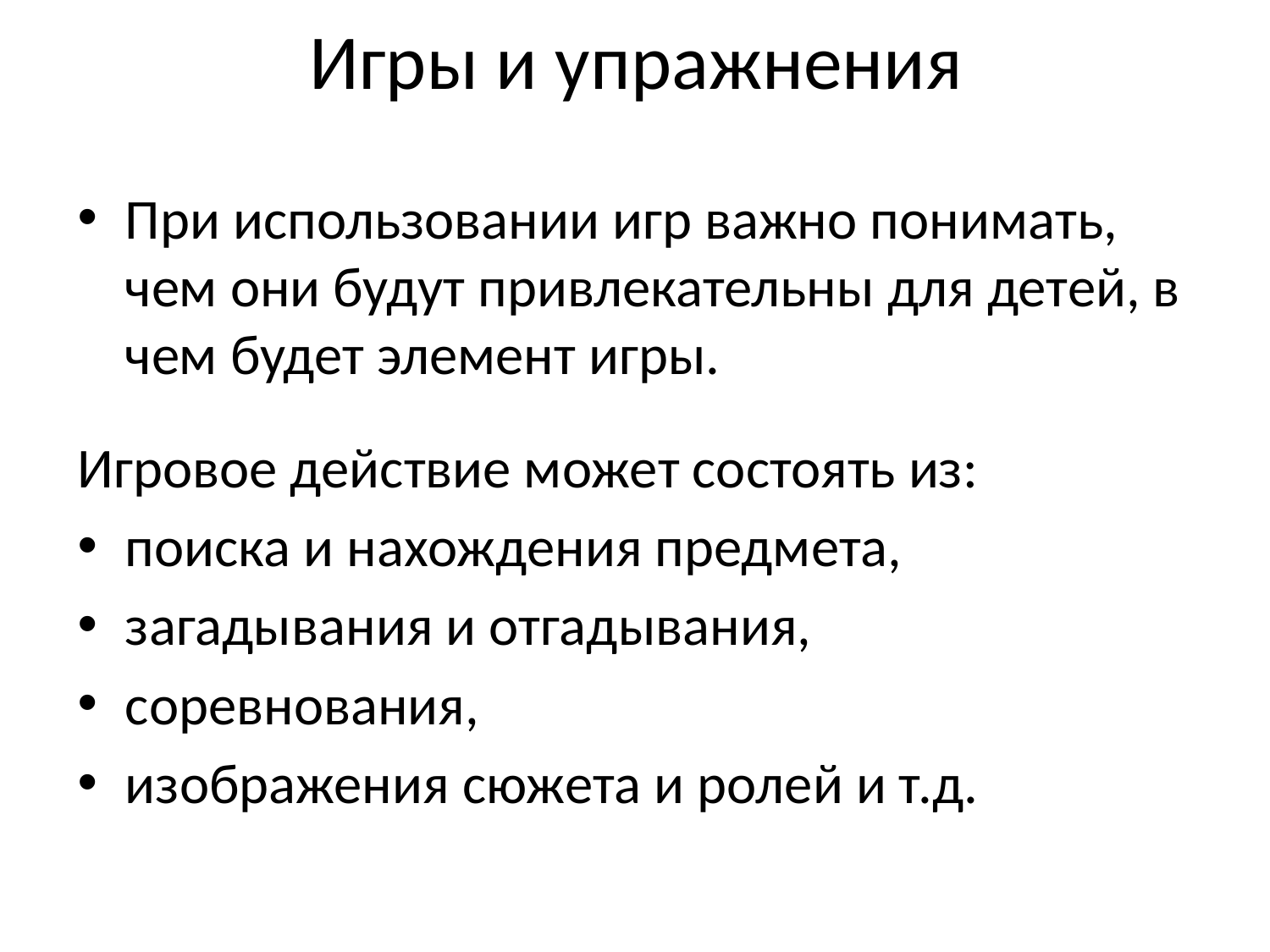

Игры и упражнения
При использовании игр важно понимать, чем они будут привлекательны для детей, в чем будет элемент игры.

Игровое действие может состоять из:
поиска и нахождения предмета,
загадывания и отгадывания,
соревнования,
изображения сюжета и ролей и т.д.